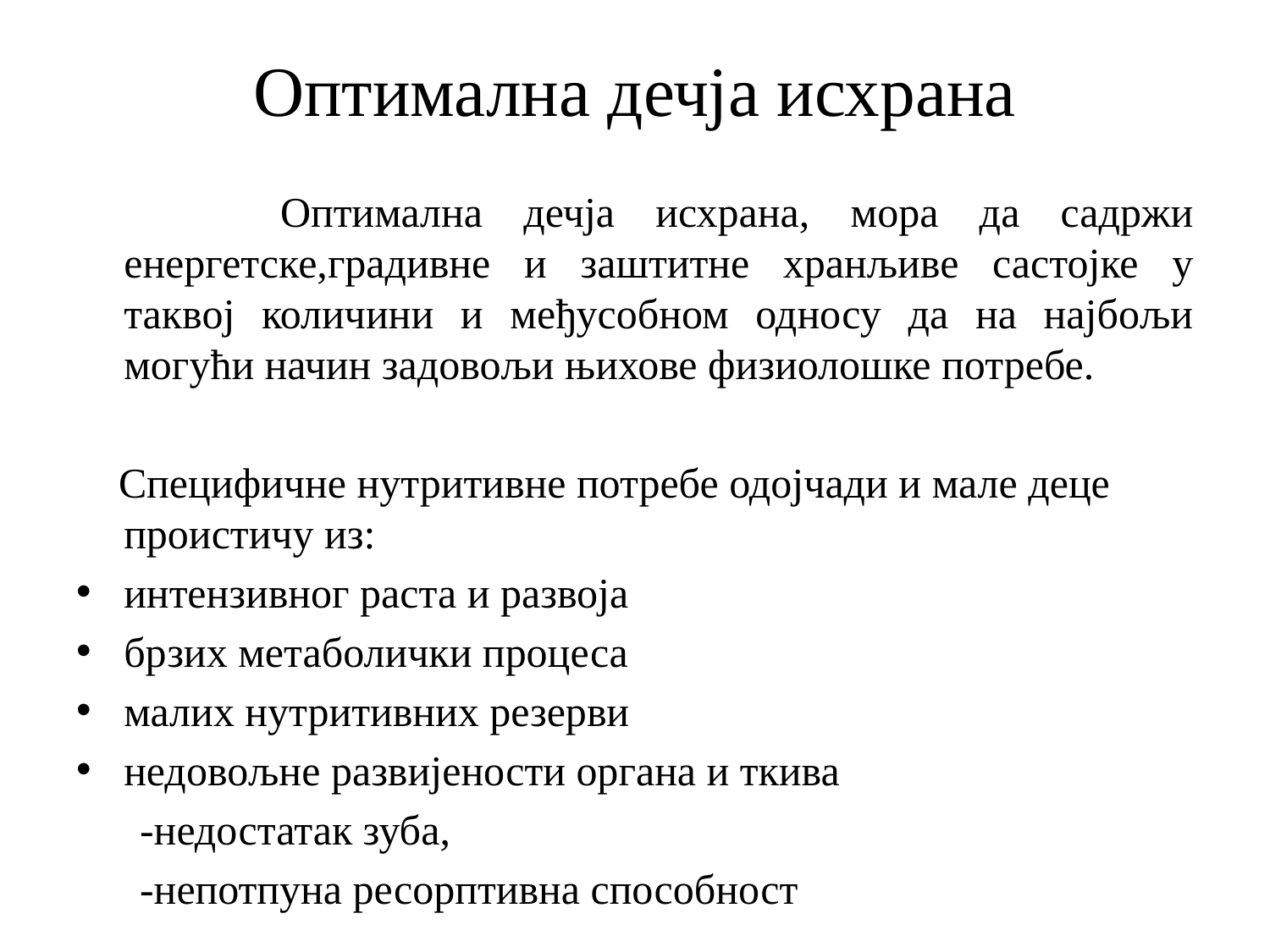

# Оптимална дечја исхрана
     Оптимална дечја исхрана, мора да садржи енергетске,градивне и заштитне хранљиве састојке у таквој количини и међусобном односу да на најбољи могући начин задовољи њихове физиолошке потребе.

    Специфичне нутритивне потребе одојчади и мале деце проистичу из:
интензивног раста и развоја
брзих метаболички процеса
малих нутритивних резерви
недовољне развијености органа и ткива
      -недостатак зуба,
      -непотпуна ресорптивна способност